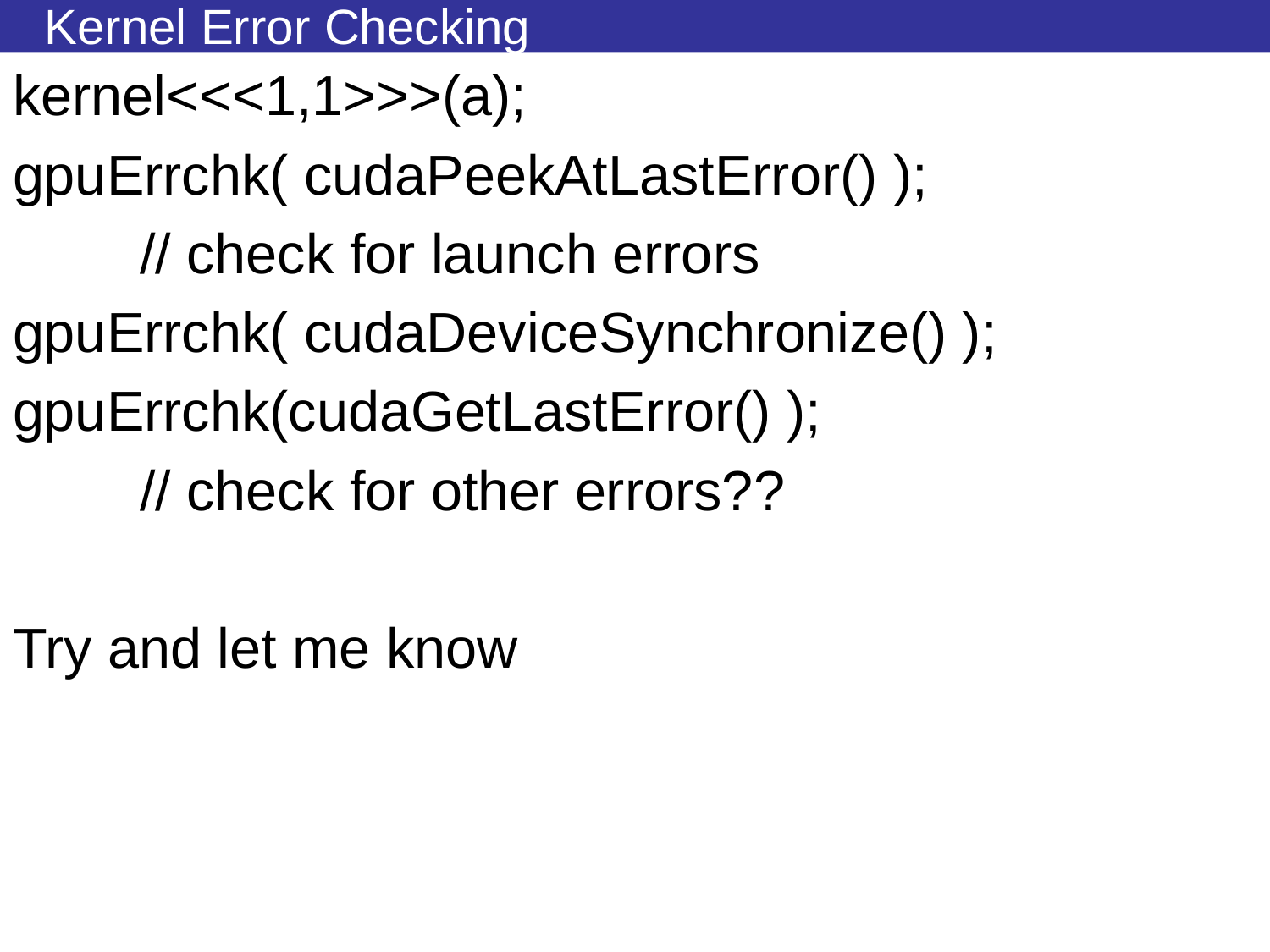

# Kernel Error Checking
kernel<<<1,1>>>(a);
gpuErrchk( cudaPeekAtLastError() );
	// check for launch errors
gpuErrchk( cudaDeviceSynchronize() );
gpuErrchk(cudaGetLastError() );
	// check for other errors??

Try and let me know